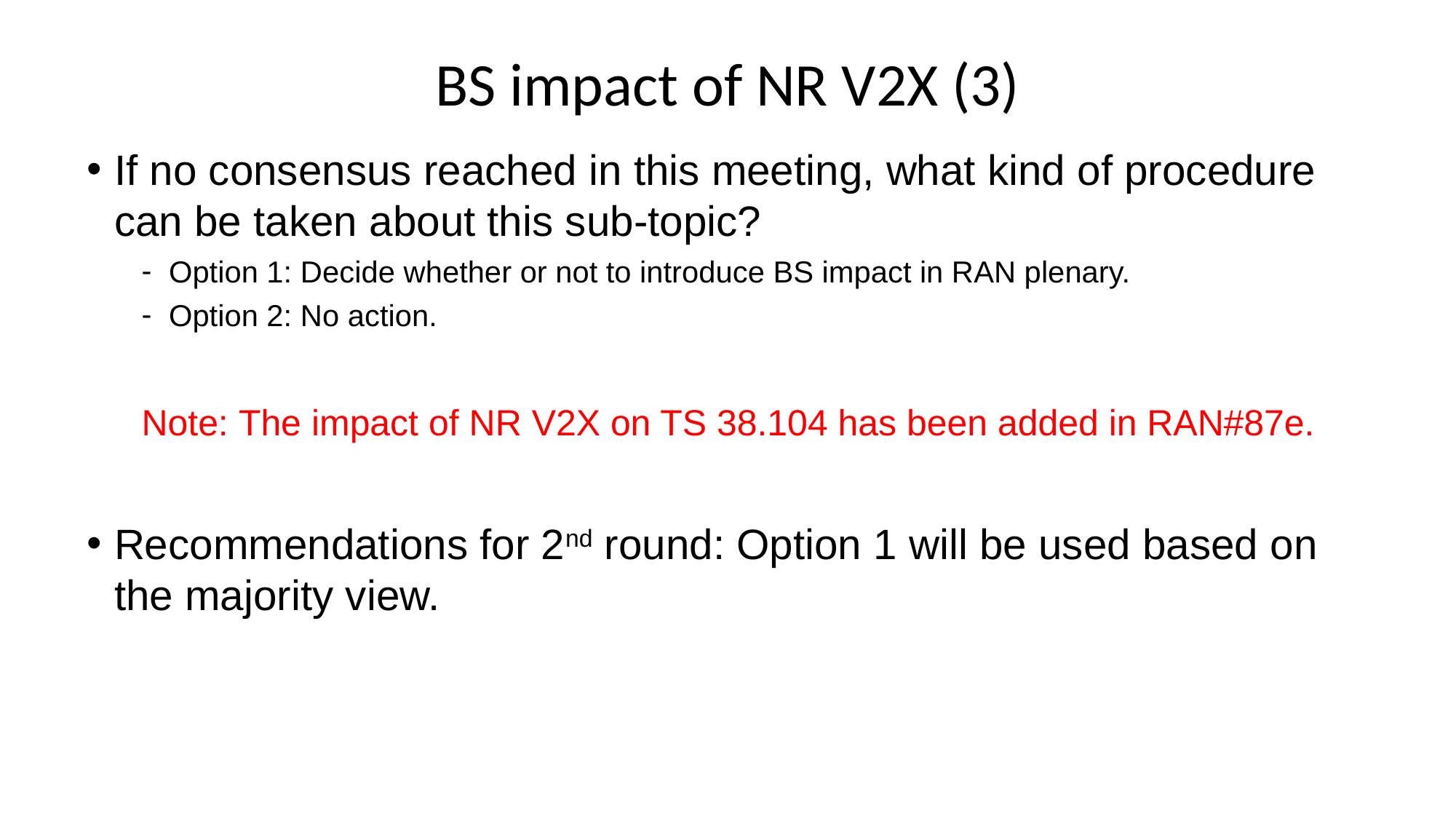

# BS impact of NR V2X (3)
If no consensus reached in this meeting, what kind of procedure can be taken about this sub-topic?
Option 1: Decide whether or not to introduce BS impact in RAN plenary.
Option 2: No action.

Note: The impact of NR V2X on TS 38.104 has been added in RAN#87e.

Recommendations for 2nd round: Option 1 will be used based on the majority view.